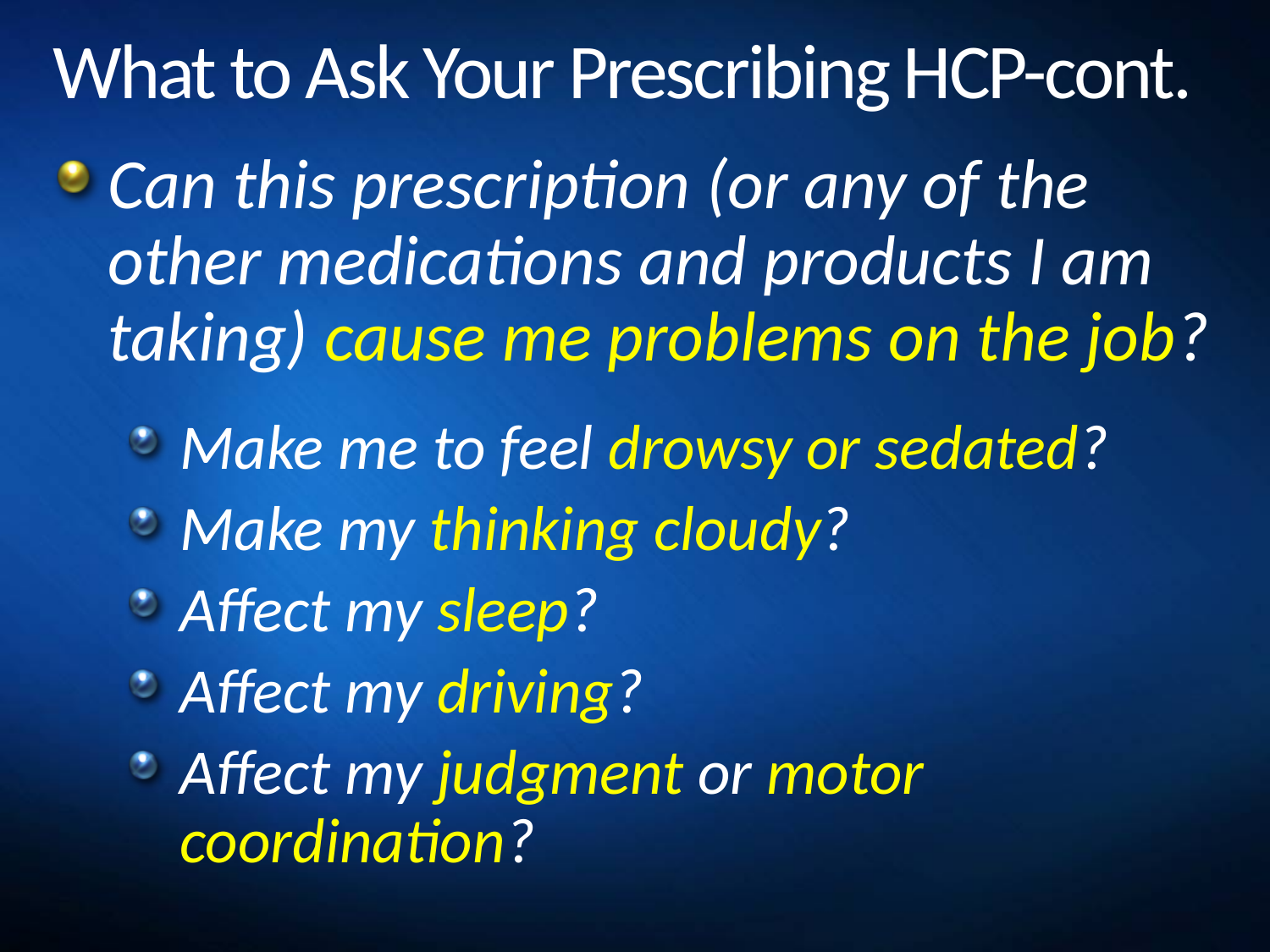

# What to Ask Your Prescribing HCP-cont.
Can this prescription (or any of the other medications and products I am taking) cause me problems on the job?

Make me to feel drowsy or sedated?
Make my thinking cloudy?
Affect my sleep?
Affect my driving?
Affect my judgment or motor coordination?